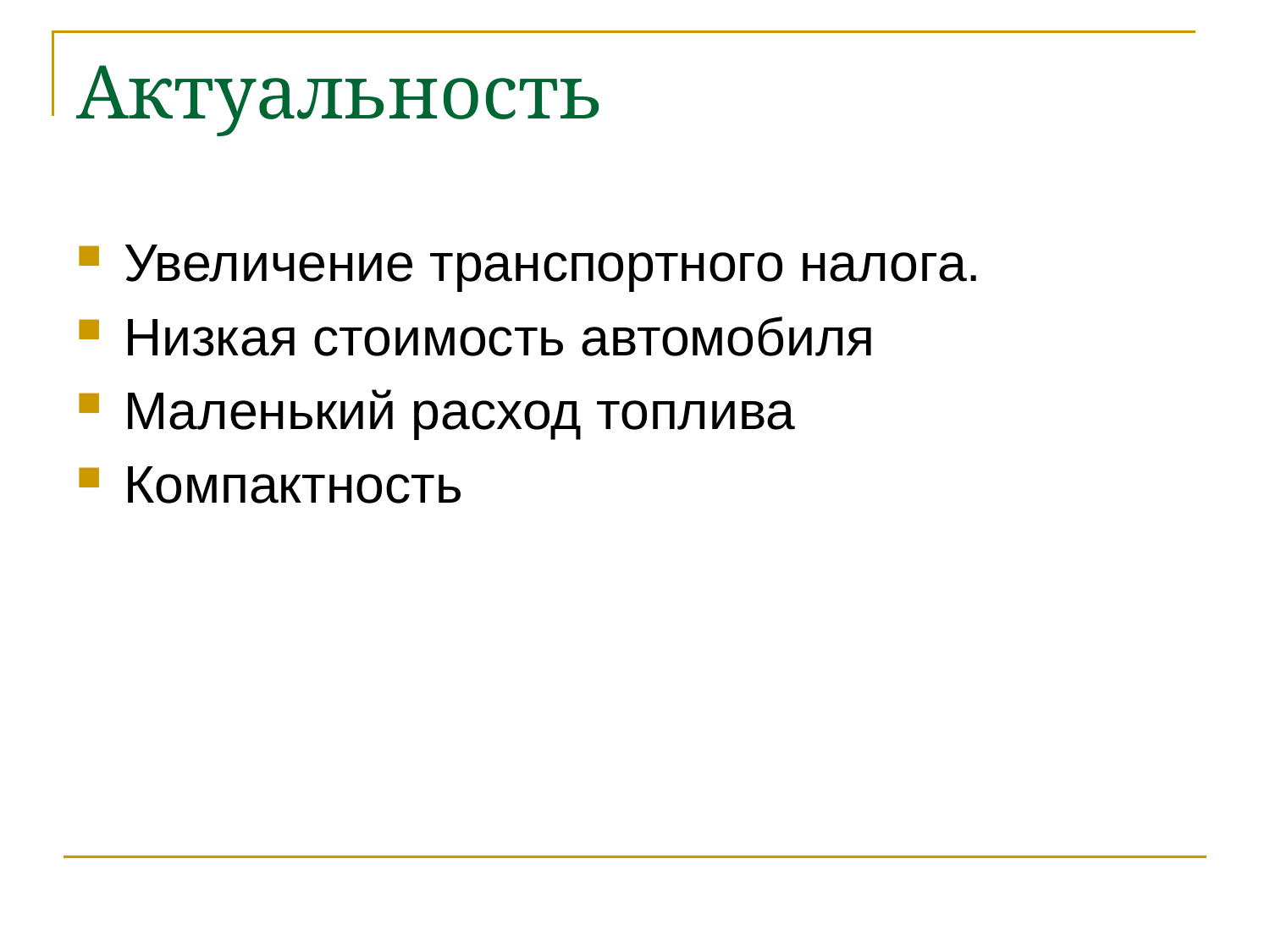

# Актуальность
Увеличение транспортного налога.
Низкая стоимость автомобиля
Маленький расход топлива
Компактность